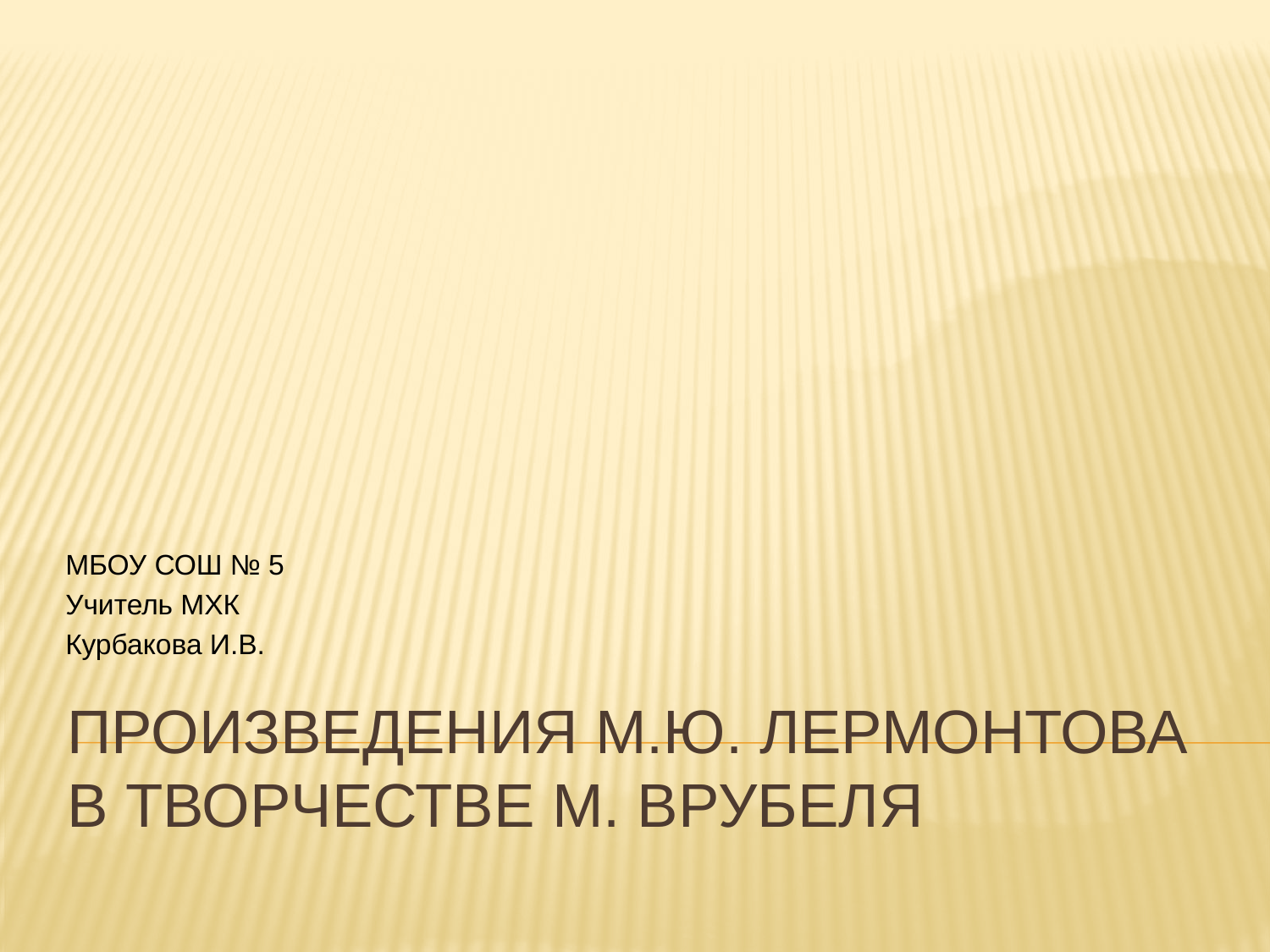

МБОУ СОШ № 5
Учитель МХК
Курбакова И.В.
# Произведения М.Ю. Лермонтова  в творчестве М. Врубеля